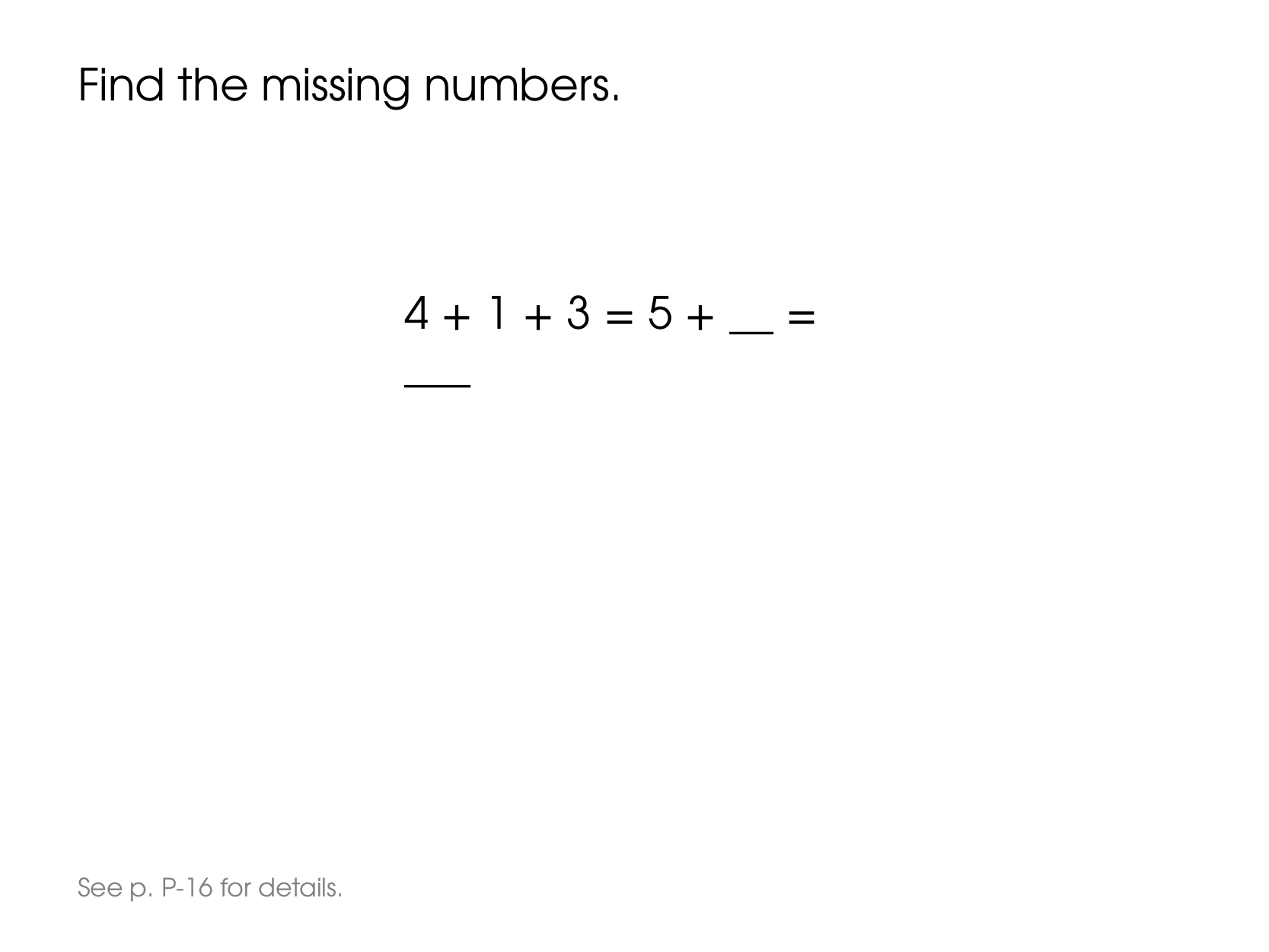

Find the missing numbers.
4 + 1 + 3 = 5 + __ = ___
See p. P-16 for details.